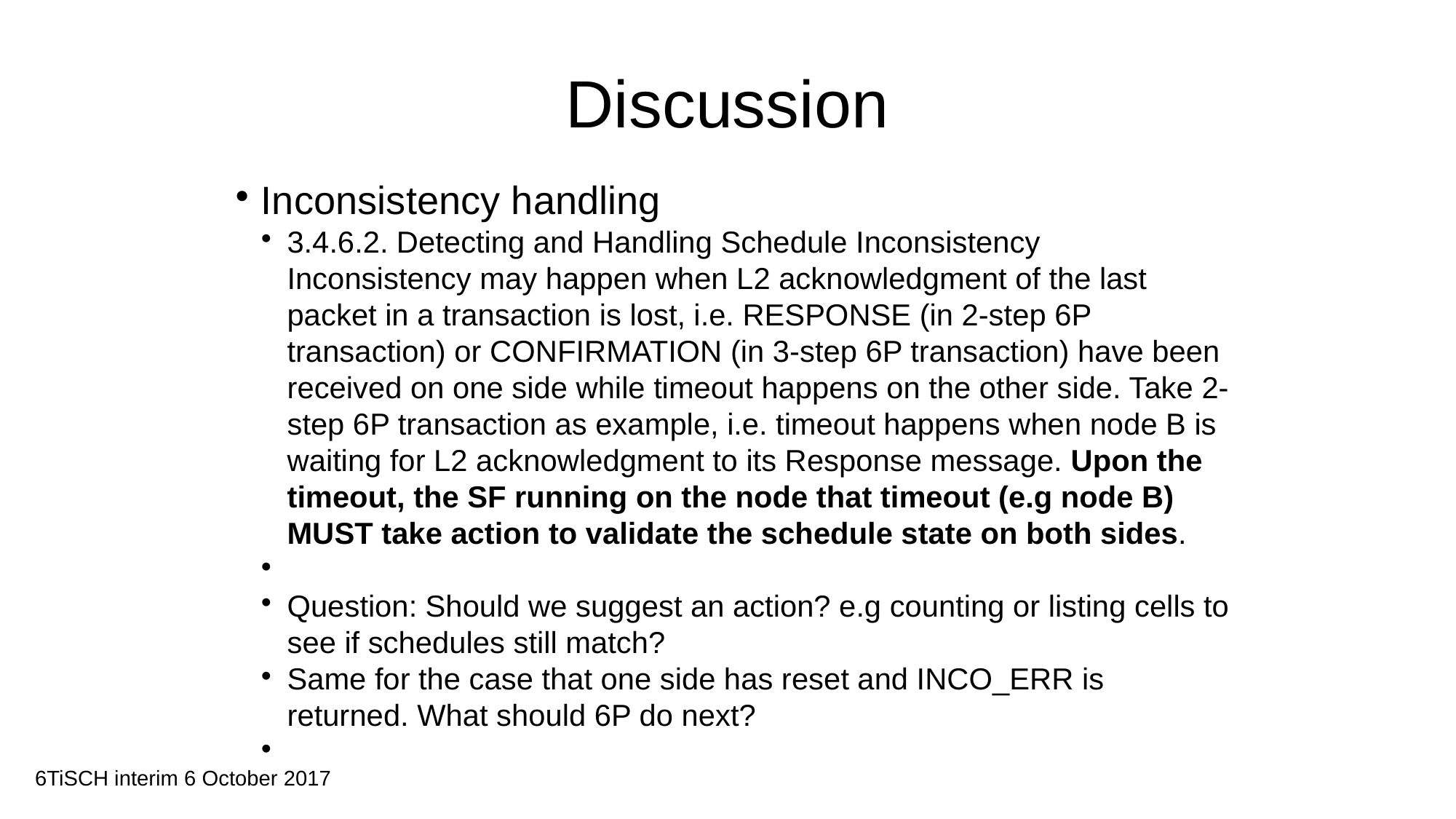

Discussion
Inconsistency handling
3.4.6.2. Detecting and Handling Schedule Inconsistency Inconsistency may happen when L2 acknowledgment of the last packet in a transaction is lost, i.e. RESPONSE (in 2-step 6P transaction) or CONFIRMATION (in 3-step 6P transaction) have been received on one side while timeout happens on the other side. Take 2-step 6P transaction as example, i.e. timeout happens when node B is waiting for L2 acknowledgment to its Response message. Upon the timeout, the SF running on the node that timeout (e.g node B) MUST take action to validate the schedule state on both sides.

Question: Should we suggest an action? e.g counting or listing cells to see if schedules still match?
Same for the case that one side has reset and INCO_ERR is returned. What should 6P do next?